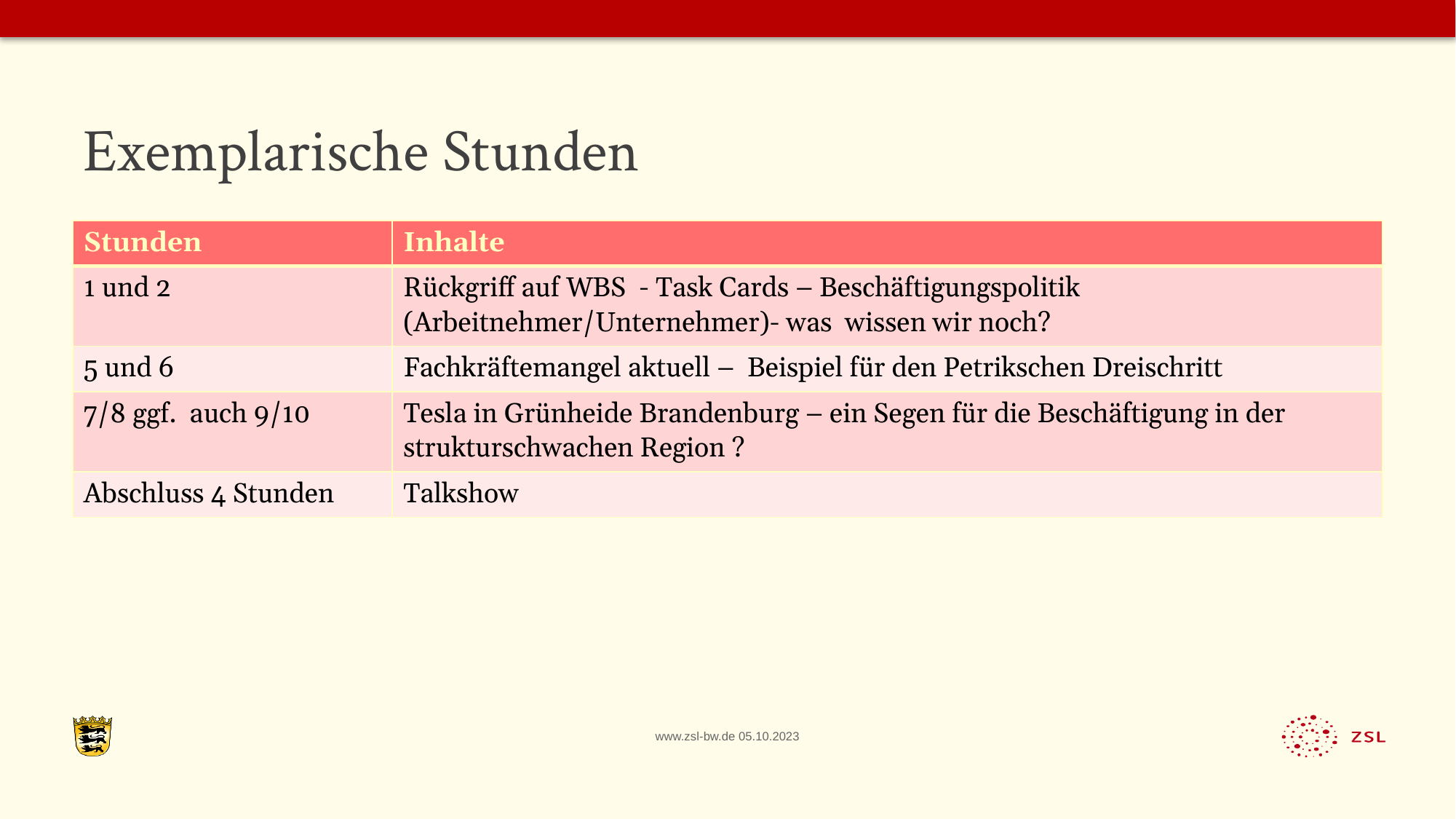

# Exemplarische Stunden
| Stunden | Inhalte |
| --- | --- |
| 1 und 2 | Rückgriff auf WBS - Task Cards – Beschäftigungspolitik (Arbeitnehmer/Unternehmer)- was wissen wir noch? |
| 5 und 6 | Fachkräftemangel aktuell – Beispiel für den Petrikschen Dreischritt |
| 7/8 ggf. auch 9/10 | Tesla in Grünheide Brandenburg – ein Segen für die Beschäftigung in der strukturschwachen Region ? |
| Abschluss 4 Stunden | Talkshow |